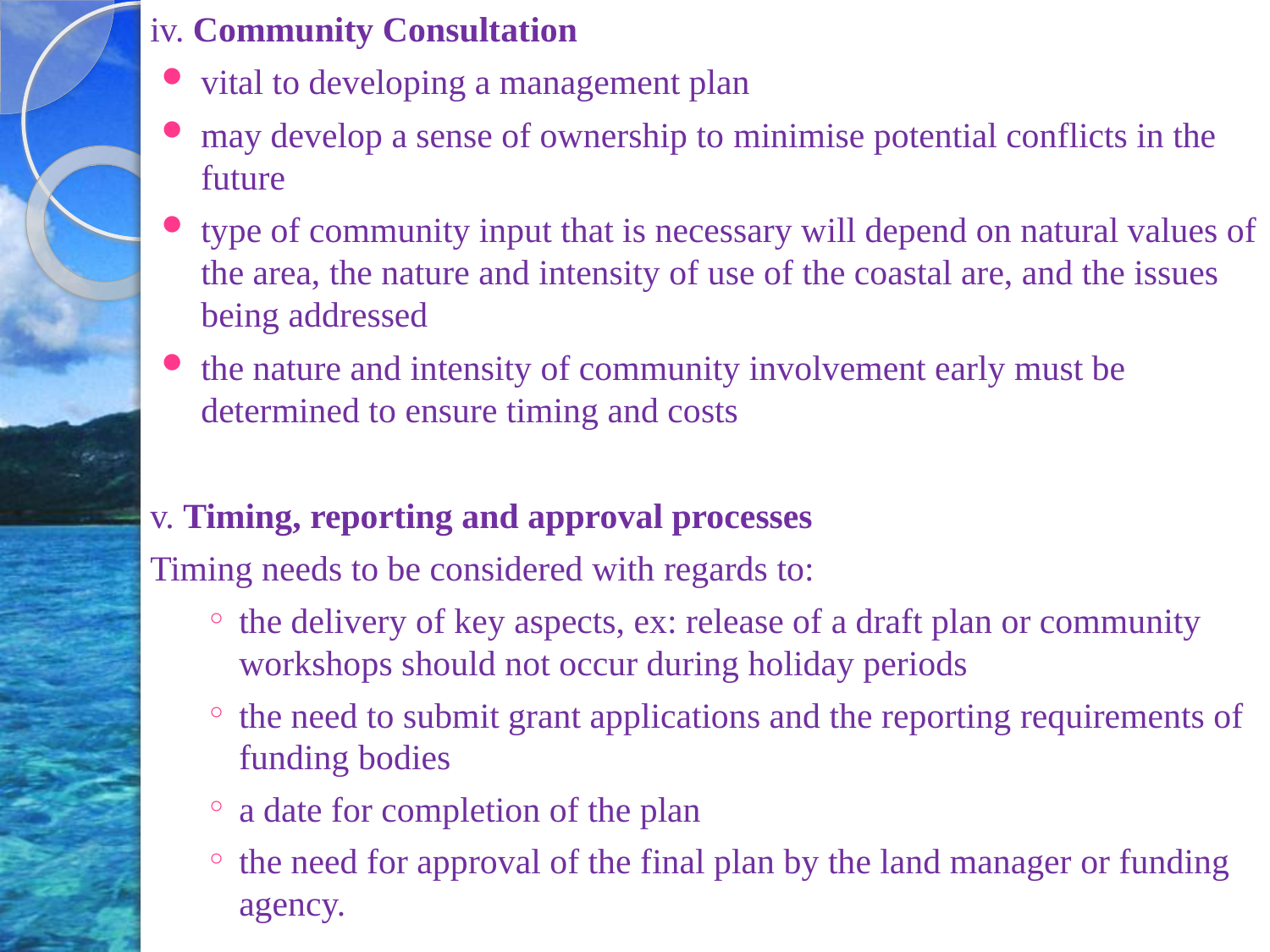

iv. Community Consultation
vital to developing a management plan
may develop a sense of ownership to minimise potential conflicts in the future
type of community input that is necessary will depend on natural values of the area, the nature and intensity of use of the coastal are, and the issues being addressed
the nature and intensity of community involvement early must be determined to ensure timing and costs

v. Timing, reporting and approval processes
Timing needs to be considered with regards to:
the delivery of key aspects, ex: release of a draft plan or community workshops should not occur during holiday periods
the need to submit grant applications and the reporting requirements of funding bodies
a date for completion of the plan
the need for approval of the final plan by the land manager or funding agency.